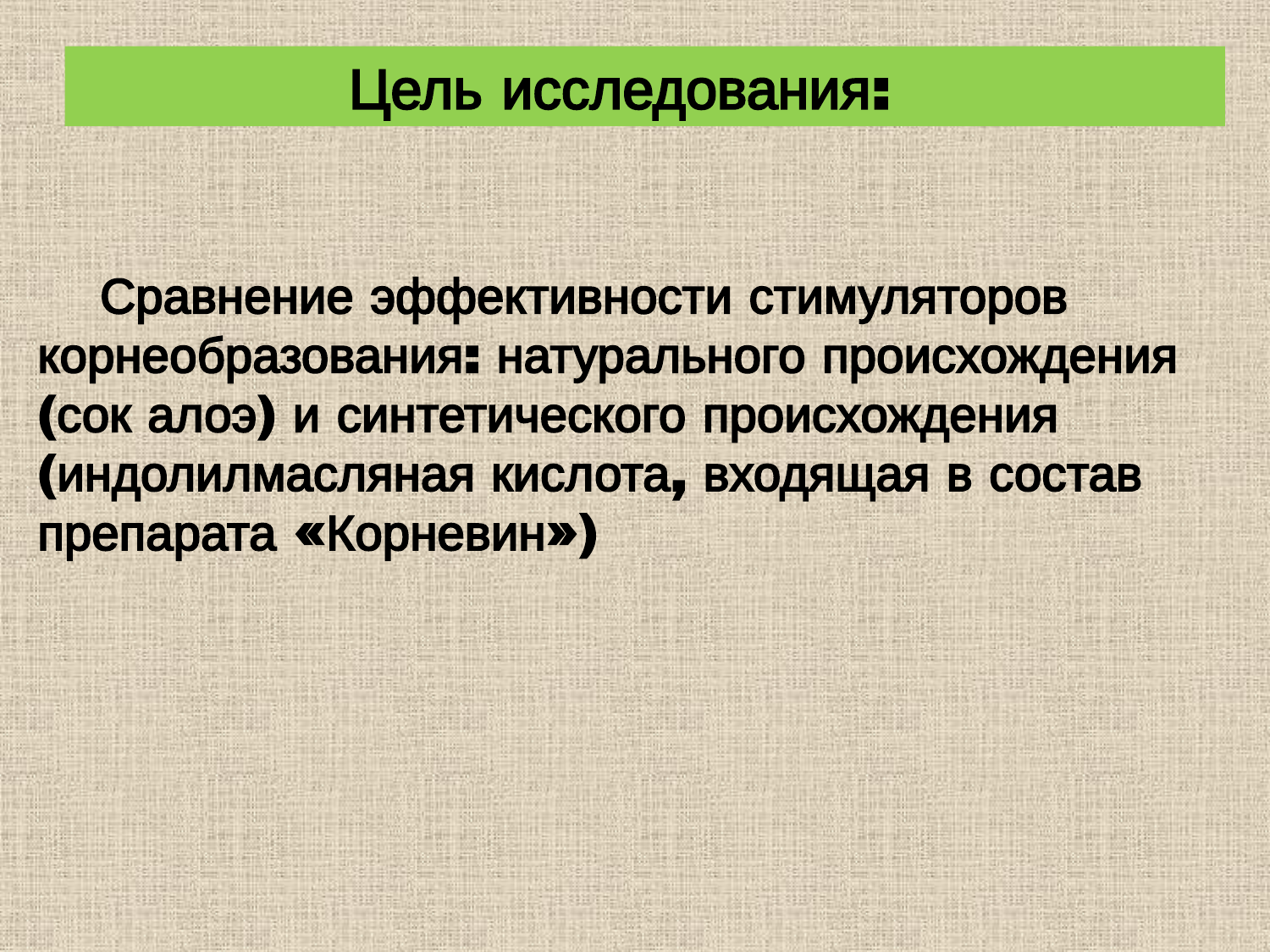

Цель исследования:
Сравнение эффективности стимуляторов корнеобразования: натурального происхождения (сок алоэ) и синтетического происхождения (индолилмасляная кислота, входящая в состав препарата «Корневин»)